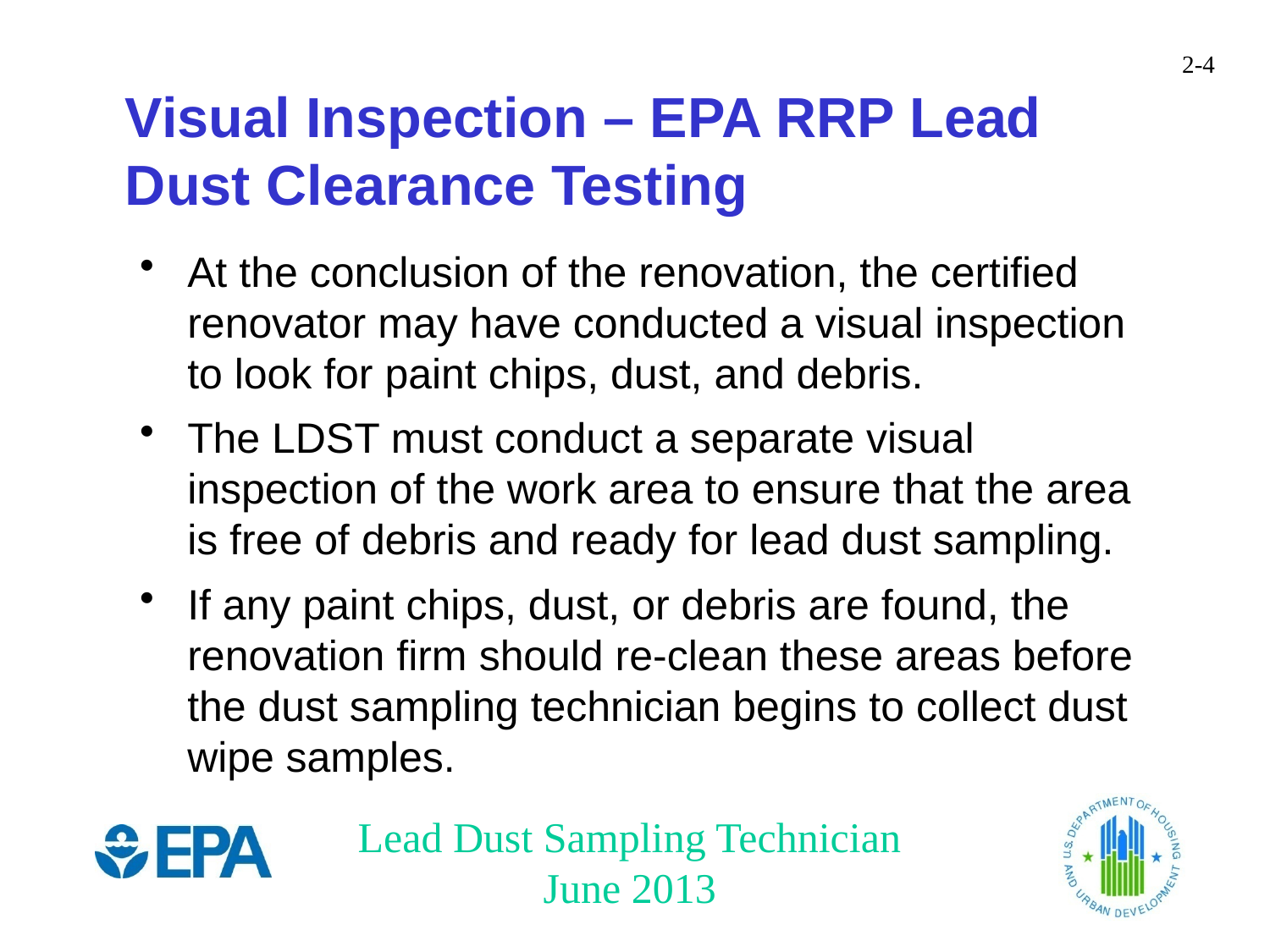

# Visual Inspection – EPA RRP Lead Dust Clearance Testing
At the conclusion of the renovation, the certified renovator may have conducted a visual inspection to look for paint chips, dust, and debris.
The LDST must conduct a separate visual inspection of the work area to ensure that the area is free of debris and ready for lead dust sampling.
If any paint chips, dust, or debris are found, the renovation firm should re-clean these areas before the dust sampling technician begins to collect dust wipe samples.